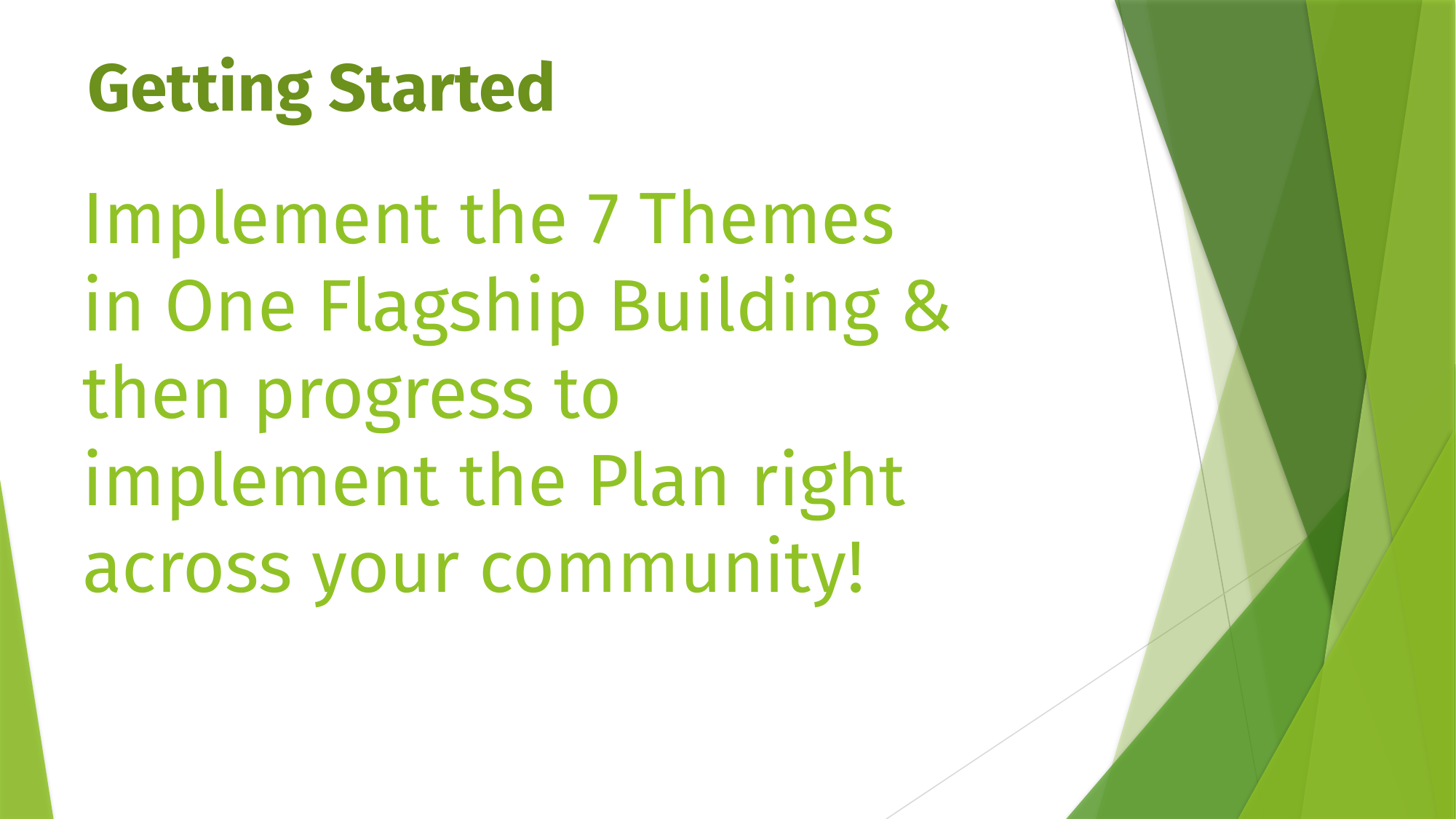

Getting Started
# Implement the 7 Themes in One Flagship Building & then progress to implement the Plan right across your community!